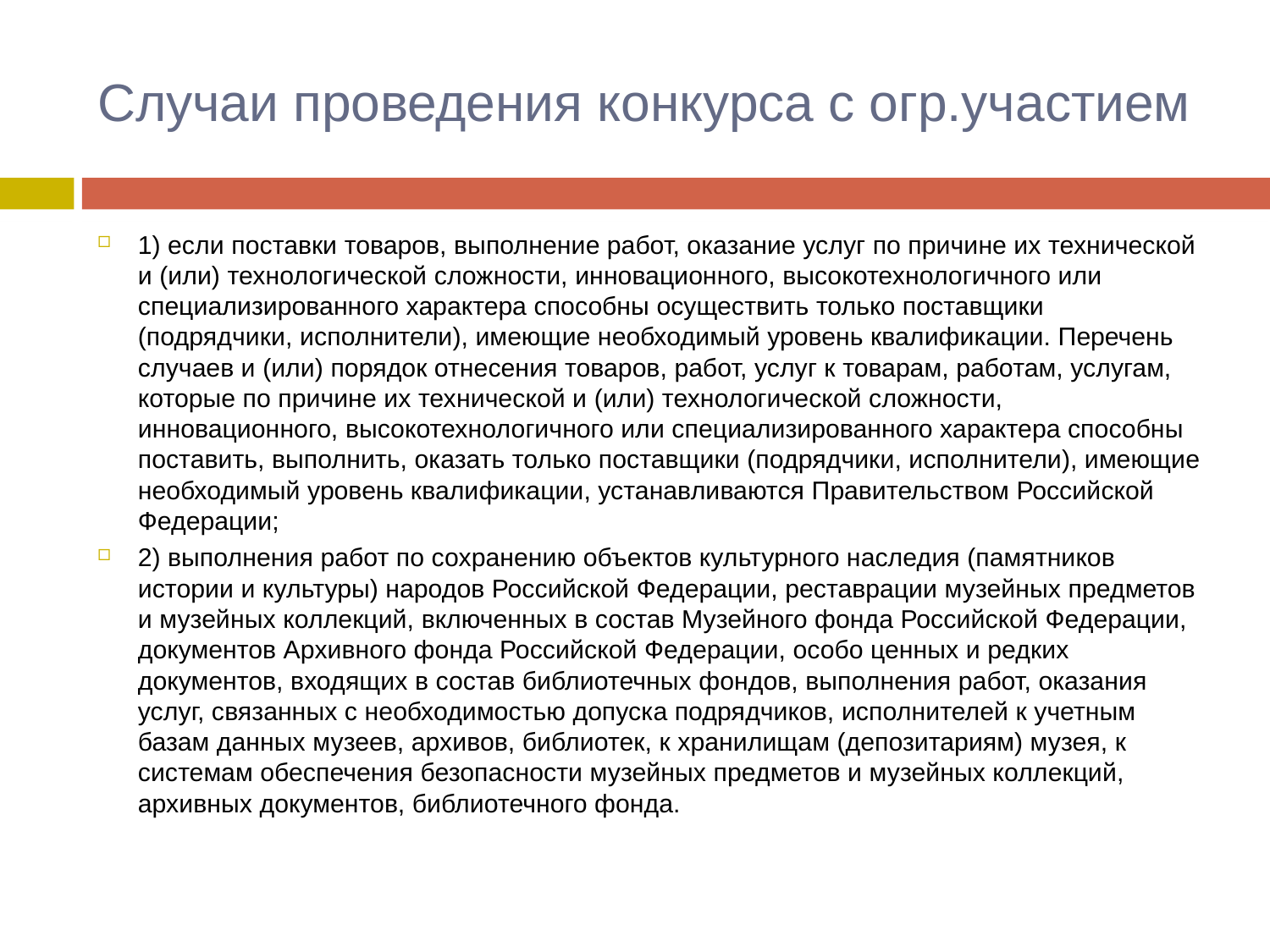

# Случаи проведения конкурса с огр.участием
1) если поставки товаров, выполнение работ, оказание услуг по причине их технической и (или) технологической сложности, инновационного, высокотехнологичного или специализированного характера способны осуществить только поставщики (подрядчики, исполнители), имеющие необходимый уровень квалификации. Перечень случаев и (или) порядок отнесения товаров, работ, услуг к товарам, работам, услугам, которые по причине их технической и (или) технологической сложности, инновационного, высокотехнологичного или специализированного характера способны поставить, выполнить, оказать только поставщики (подрядчики, исполнители), имеющие необходимый уровень квалификации, устанавливаются Правительством Российской Федерации;
2) выполнения работ по сохранению объектов культурного наследия (памятников истории и культуры) народов Российской Федерации, реставрации музейных предметов и музейных коллекций, включенных в состав Музейного фонда Российской Федерации, документов Архивного фонда Российской Федерации, особо ценных и редких документов, входящих в состав библиотечных фондов, выполнения работ, оказания услуг, связанных с необходимостью допуска подрядчиков, исполнителей к учетным базам данных музеев, архивов, библиотек, к хранилищам (депозитариям) музея, к системам обеспечения безопасности музейных предметов и музейных коллекций, архивных документов, библиотечного фонда.